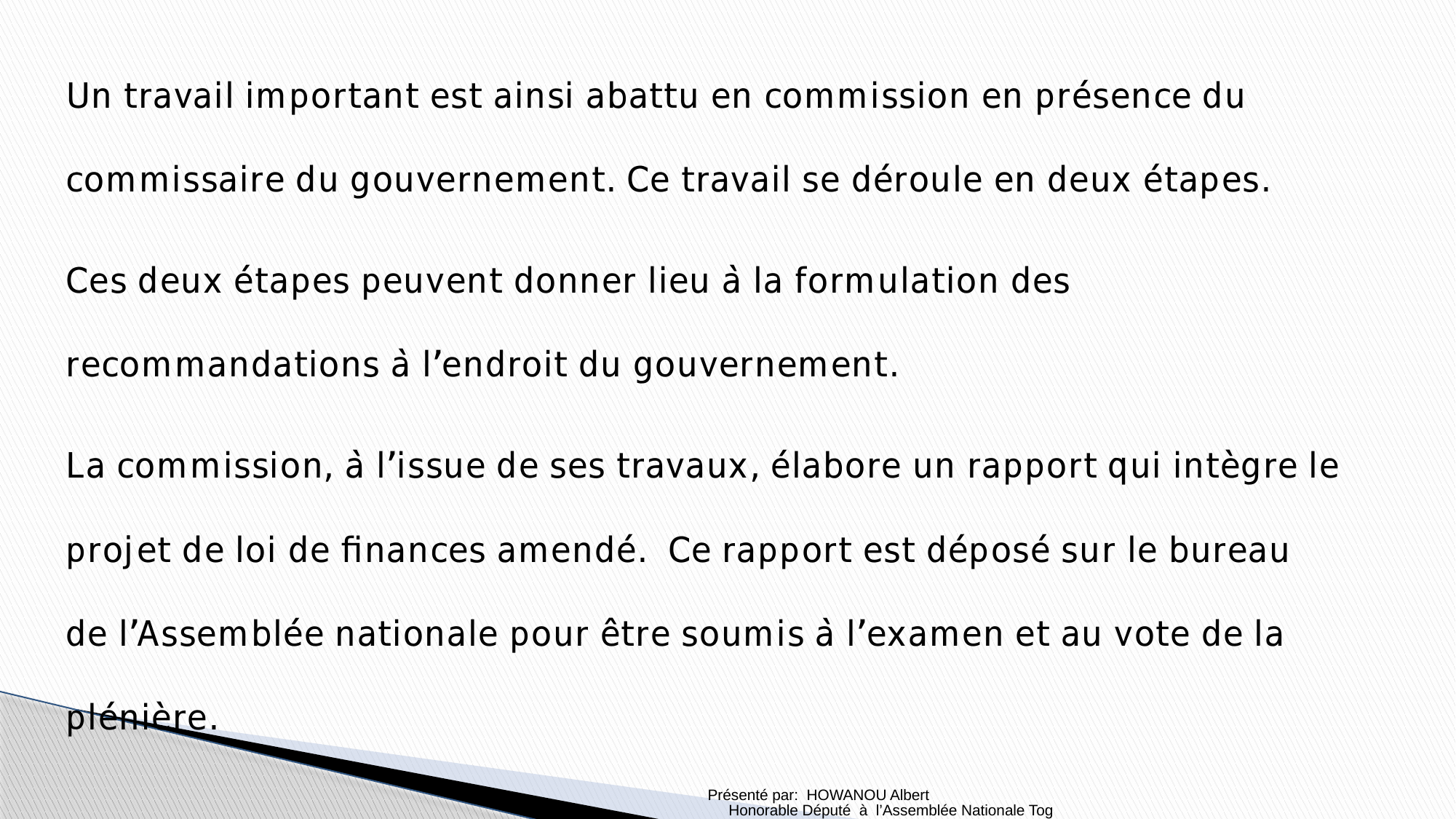

Un travail important est ainsi abattu en commission en présence du commissaire du gouvernement. Ce travail se déroule en deux étapes.
Ces deux étapes peuvent donner lieu à la formulation des recommandations à l’endroit du gouvernement.
La commission, à l’issue de ses travaux, élabore un rapport qui intègre le projet de loi de finances amendé.  Ce rapport est déposé sur le bureau de l’Assemblée nationale pour être soumis à l’examen et au vote de la plénière.

Présenté par:  HOWANOU Albert                                    Honorable Député  à  l’Assemblée Nationale Togolaise